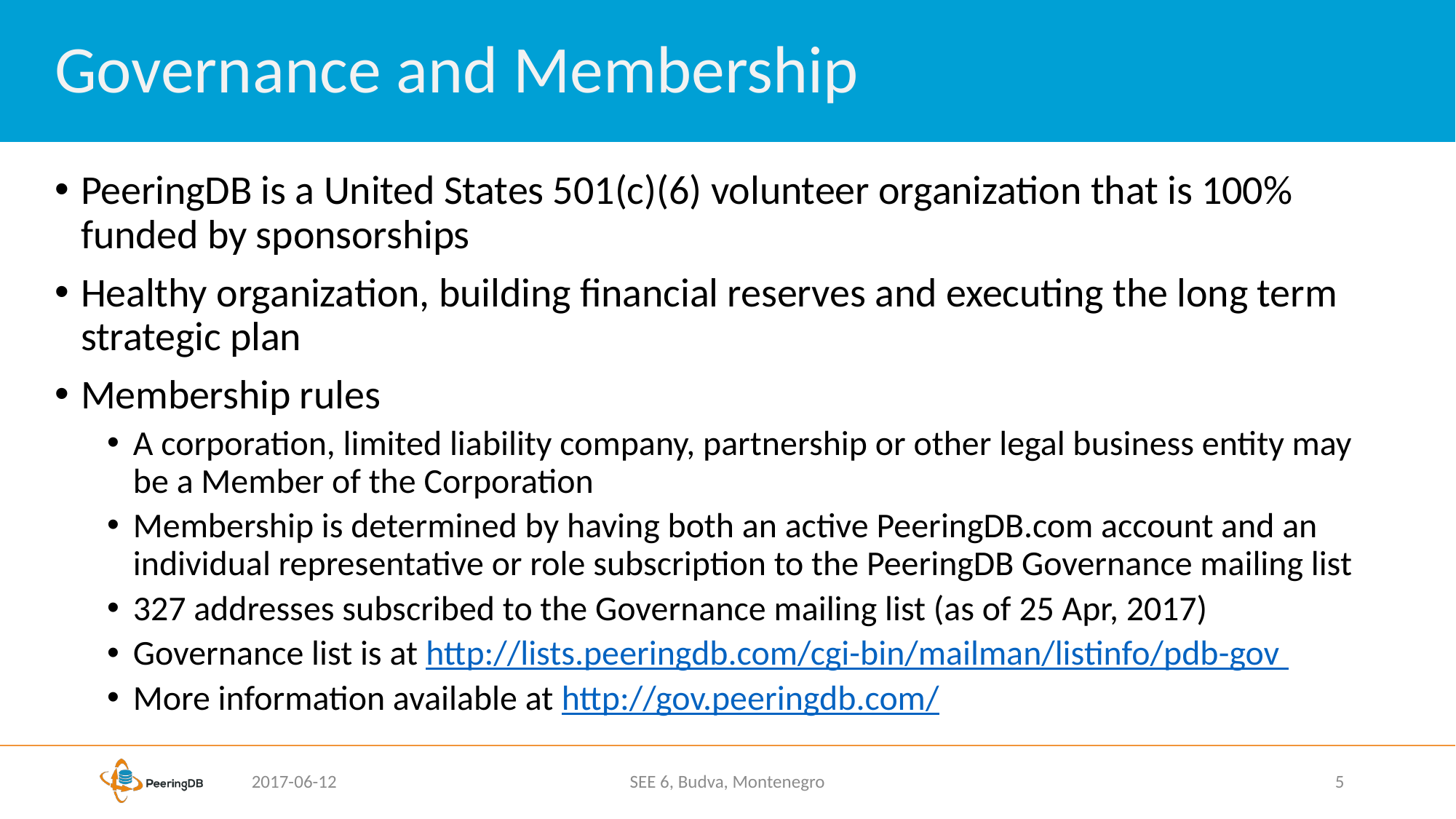

# Governance and Membership
PeeringDB is a United States 501(c)(6) volunteer organization that is 100% funded by sponsorships
Healthy organization, building financial reserves and executing the long term strategic plan
Membership rules
A corporation, limited liability company, partnership or other legal business entity may be a Member of the Corporation
Membership is determined by having both an active PeeringDB.com account and an individual representative or role subscription to the PeeringDB Governance mailing list
327 addresses subscribed to the Governance mailing list (as of 25 Apr, 2017)
Governance list is at http://lists.peeringdb.com/cgi-bin/mailman/listinfo/pdb-gov
More information available at http://gov.peeringdb.com/

2017-06-12
SEE 6, Budva, Montenegro
5